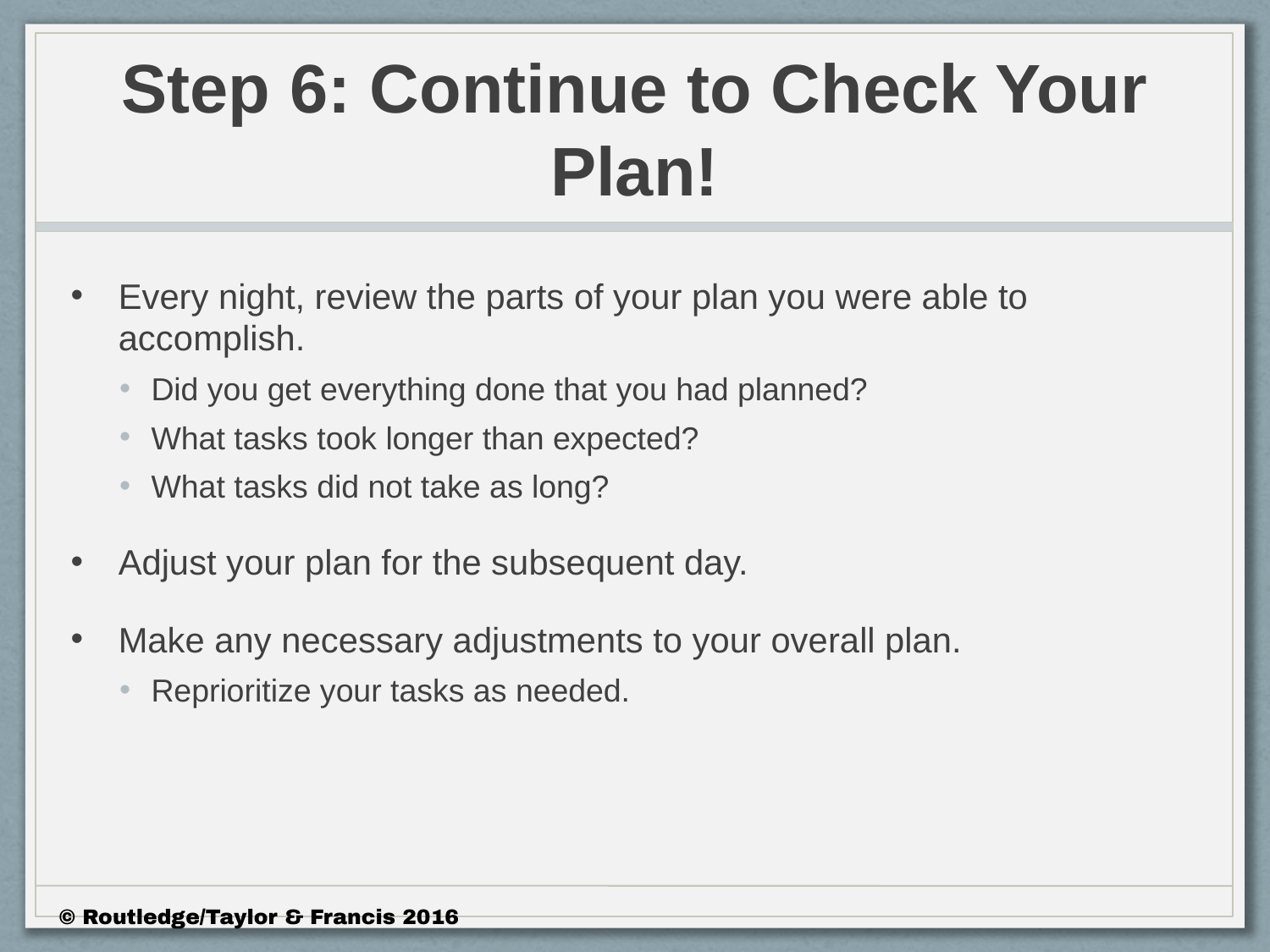

# Step 6: Continue to Check Your Plan!
Every night, review the parts of your plan you were able to accomplish.
Did you get everything done that you had planned?
What tasks took longer than expected?
What tasks did not take as long?
Adjust your plan for the subsequent day.
Make any necessary adjustments to your overall plan.
Reprioritize your tasks as needed.
© Routledge/Taylor & Francis 2016